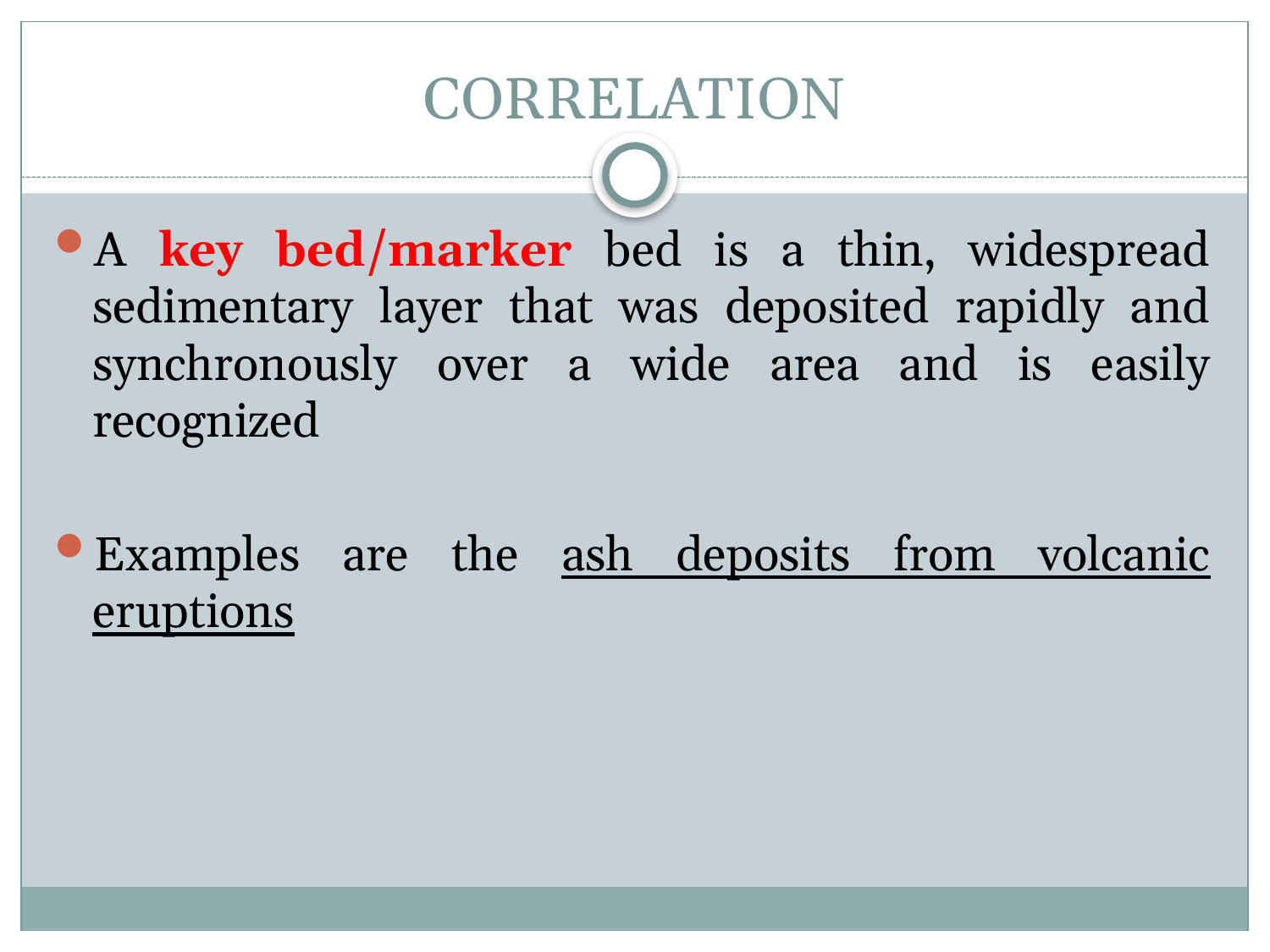

# CORRELATION
A key bed/marker bed is a thin, widespread sedimentary layer that was deposited rapidly and synchronously over a wide area and is easily recognized

Examples are the ash deposits from volcanic eruptions